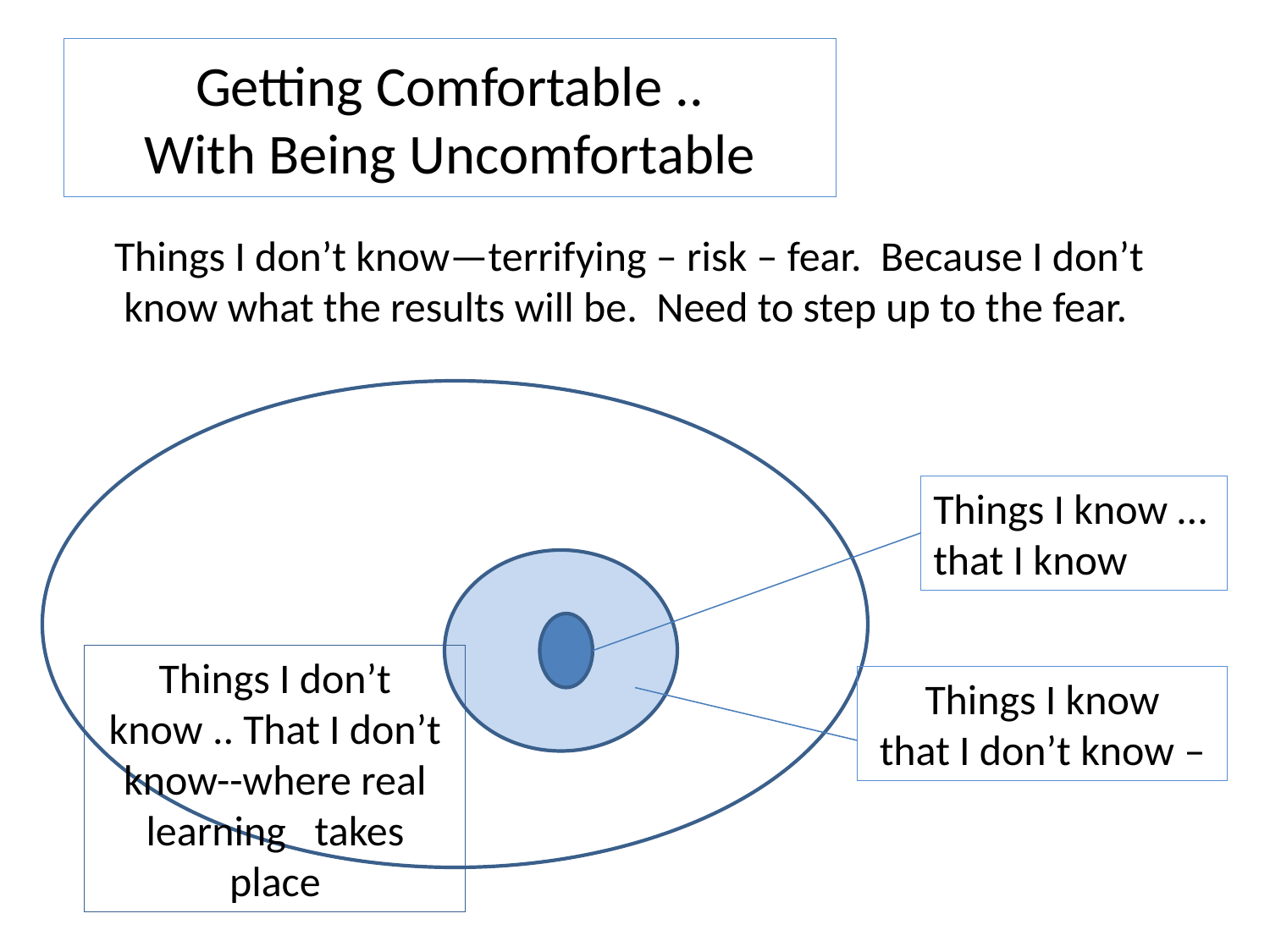

# Getting Comfortable .. With Being Uncomfortable
    Things I don’t know—terrifying – risk – fear.  Because I don’t know what the results will be.  Need to step up to the fear.

where real learning takes place
Things I know …that I know

Things I don’t know .. That I don’t know--where real learning   takes place
Things I know
 that I don’t know –